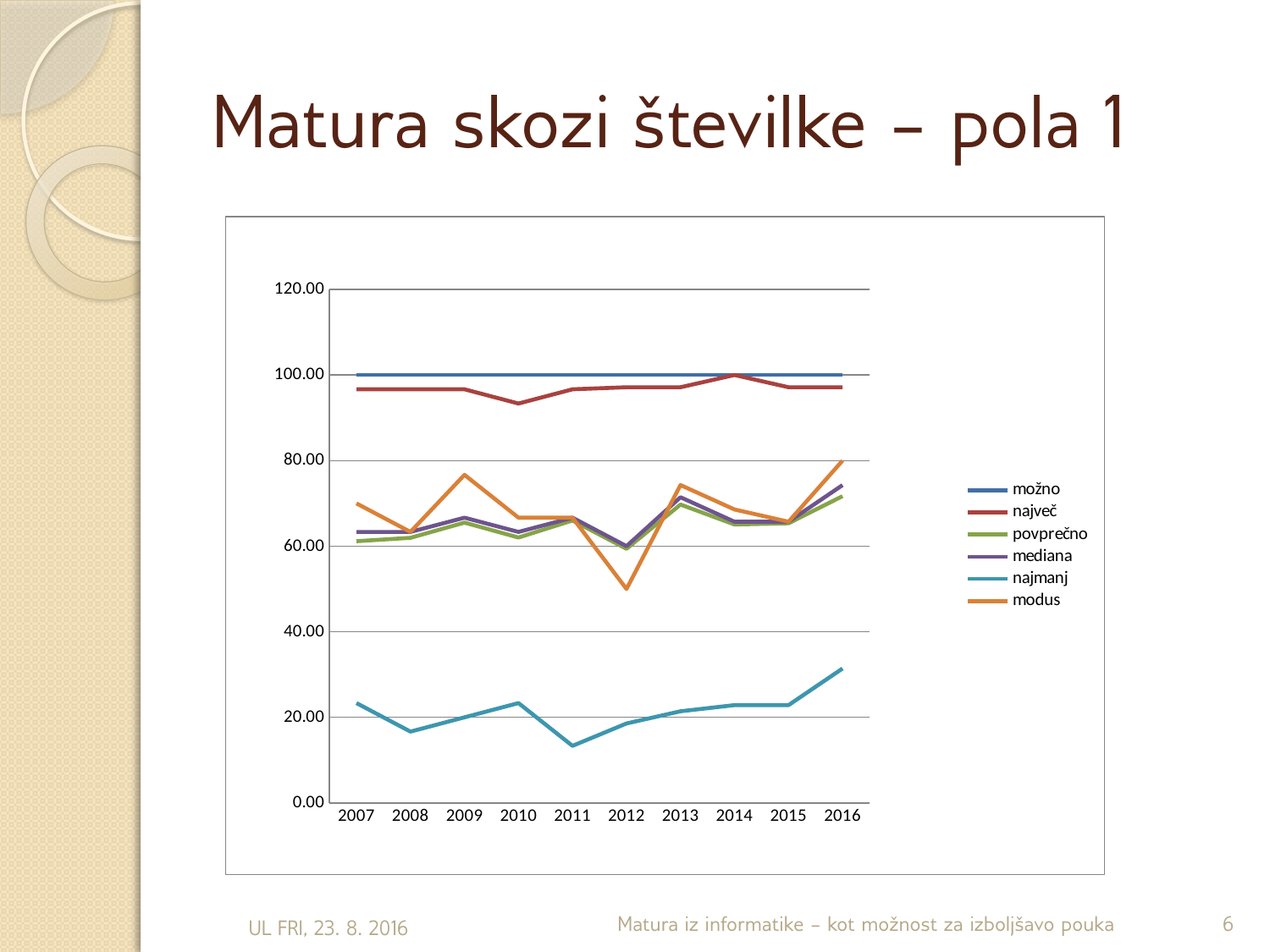

# Matura skozi številke – pola 1

### Chart

| Category | možno | največ | povprečno | mediana | najmanj | modus |
|---|---|---|---|---|---|---|
| 2007.0 | 100.0 | 96.6666666666667 | 61.1625148279953 | 63.3333333333333 | 23.33333333333329 | 70.0 |
| 2008.0 | 100.0 | 96.6666666666667 | 61.95863746958639 | 63.3333333333333 | 16.6666666666667 | 63.3333333333333 |
| 2009.0 | 100.0 | 96.6666666666667 | 65.4954954954955 | 66.6666666666667 | 20.0 | 76.6666666666667 |
| 2010.0 | 100.0 | 93.33333333333329 | 62.0299145299145 | 63.3333333333333 | 23.33333333333329 | 66.6666666666667 |
| 2011.0 | 100.0 | 96.6666666666667 | 66.01257861635219 | 66.6666666666667 | 13.3333333333333 | 66.6666666666667 |
| 2012.0 | 100.0 | 97.14285714285707 | 59.3795093795094 | 60.0 | 18.5714285714286 | 50.0 |
| 2013.0 | 100.0 | 97.14285714285707 | 69.7360248447205 | 71.42857142857139 | 21.4285714285714 | 74.2857142857143 |
| 2014.0 | 100.0 | 100.0 | 65.05696757230497 | 65.71428571428572 | 22.85714285714285 | 68.57142857142856 |
| 2015.0 | 100.0 | 97.14285714285712 | 65.34798534798534 | 65.71428571428572 | 22.85714285714285 | 65.71428571428572 |
| 2016.0 | 100.0 | 97.13888888888886 | 71.70616883116881 | 74.27777777777776 | 31.41666666666667 | 80.0 |
Matura iz informatike – kot možnost za izboljšavo pouka
6
UL FRI, 23. 8. 2016